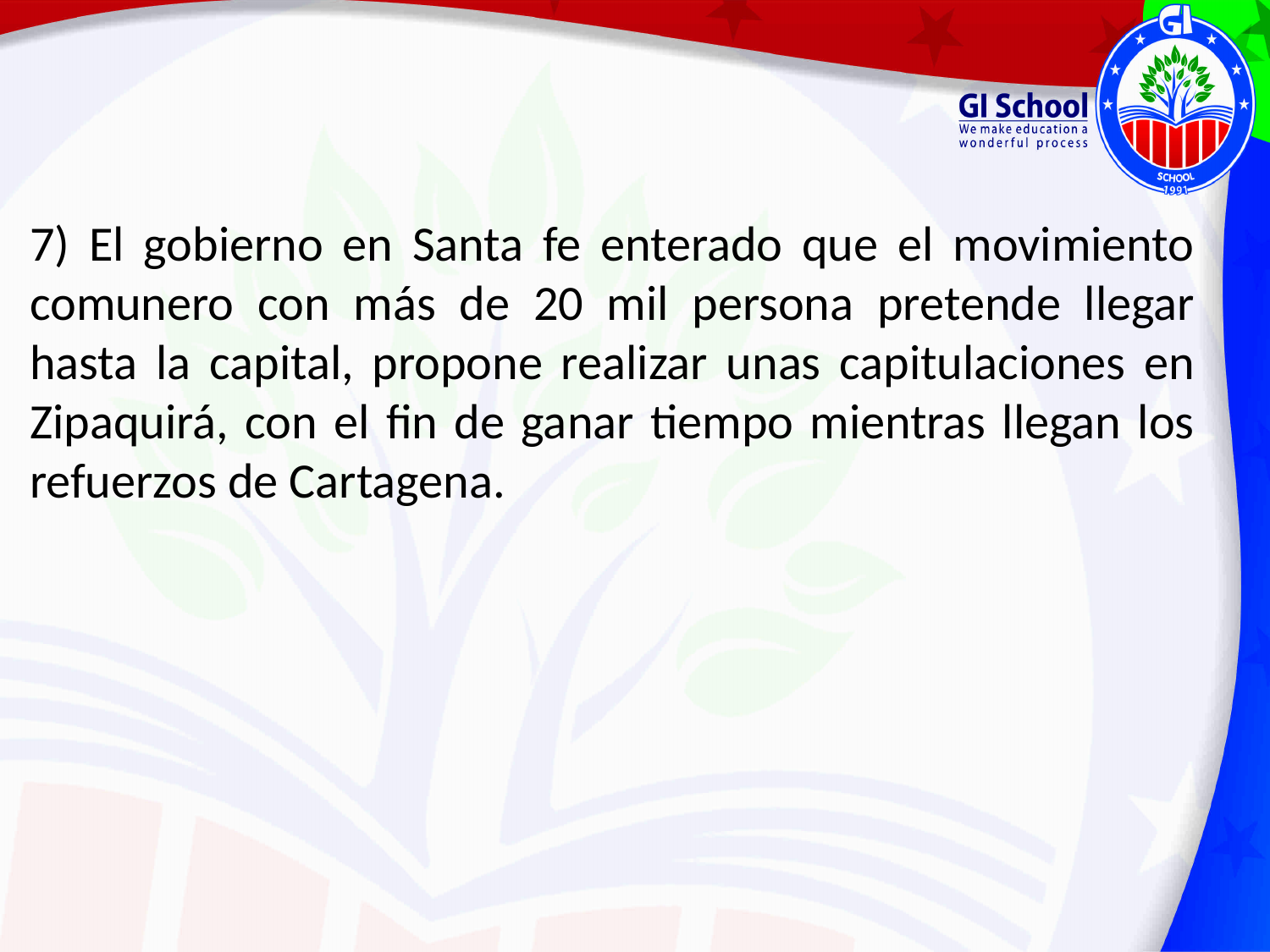

7) El gobierno en Santa fe enterado que el movimiento comunero con más de 20 mil persona pretende llegar hasta la capital, propone realizar unas capitulaciones en Zipaquirá, con el fin de ganar tiempo mientras llegan los refuerzos de Cartagena.